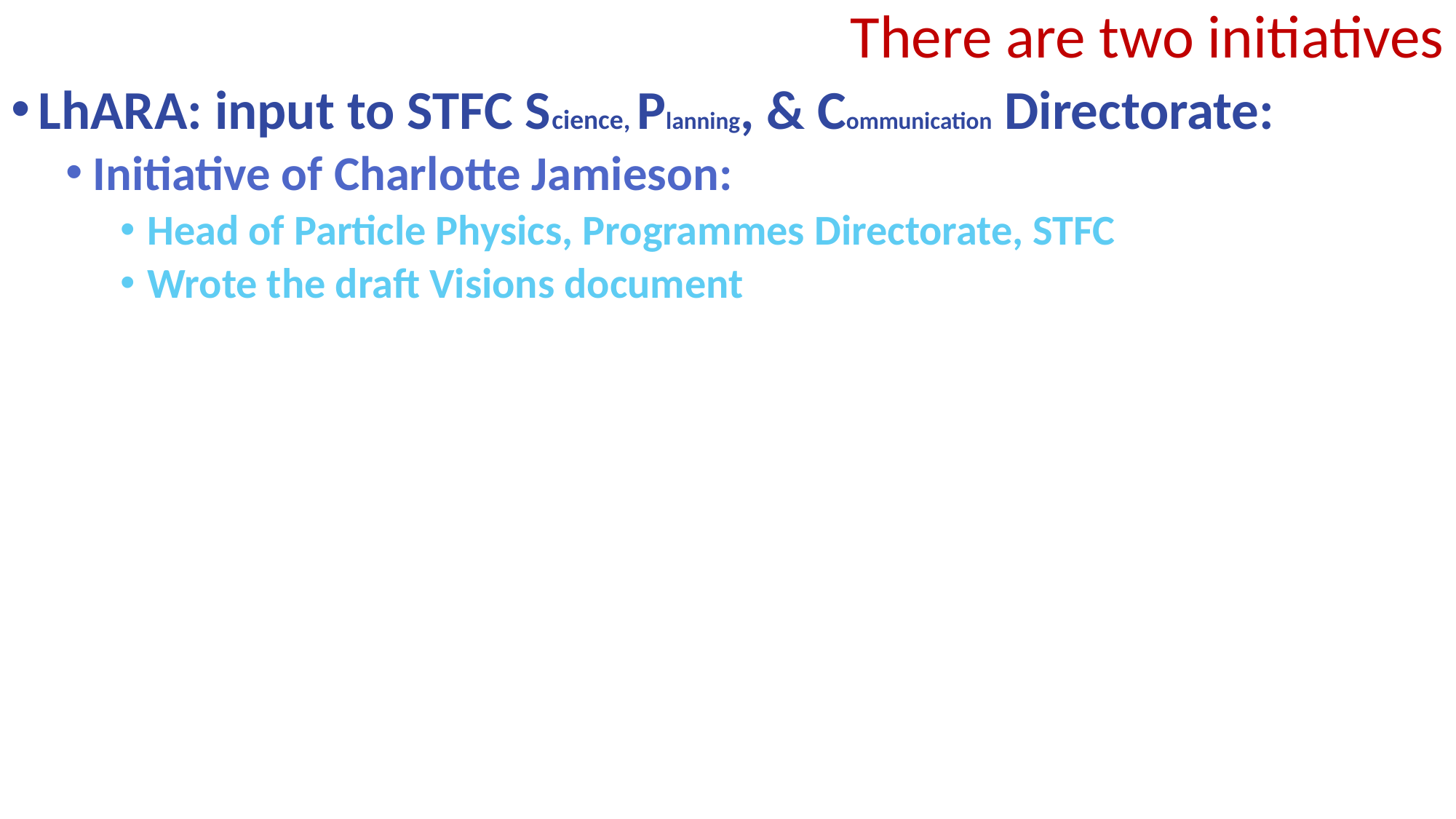

# There are two initiatives
LhARA: input to STFC Science, Planning, & Communication Directorate:
Initiative of Charlotte Jamieson:
Head of Particle Physics, Programmes Directorate, STFC
Wrote the draft Visions document